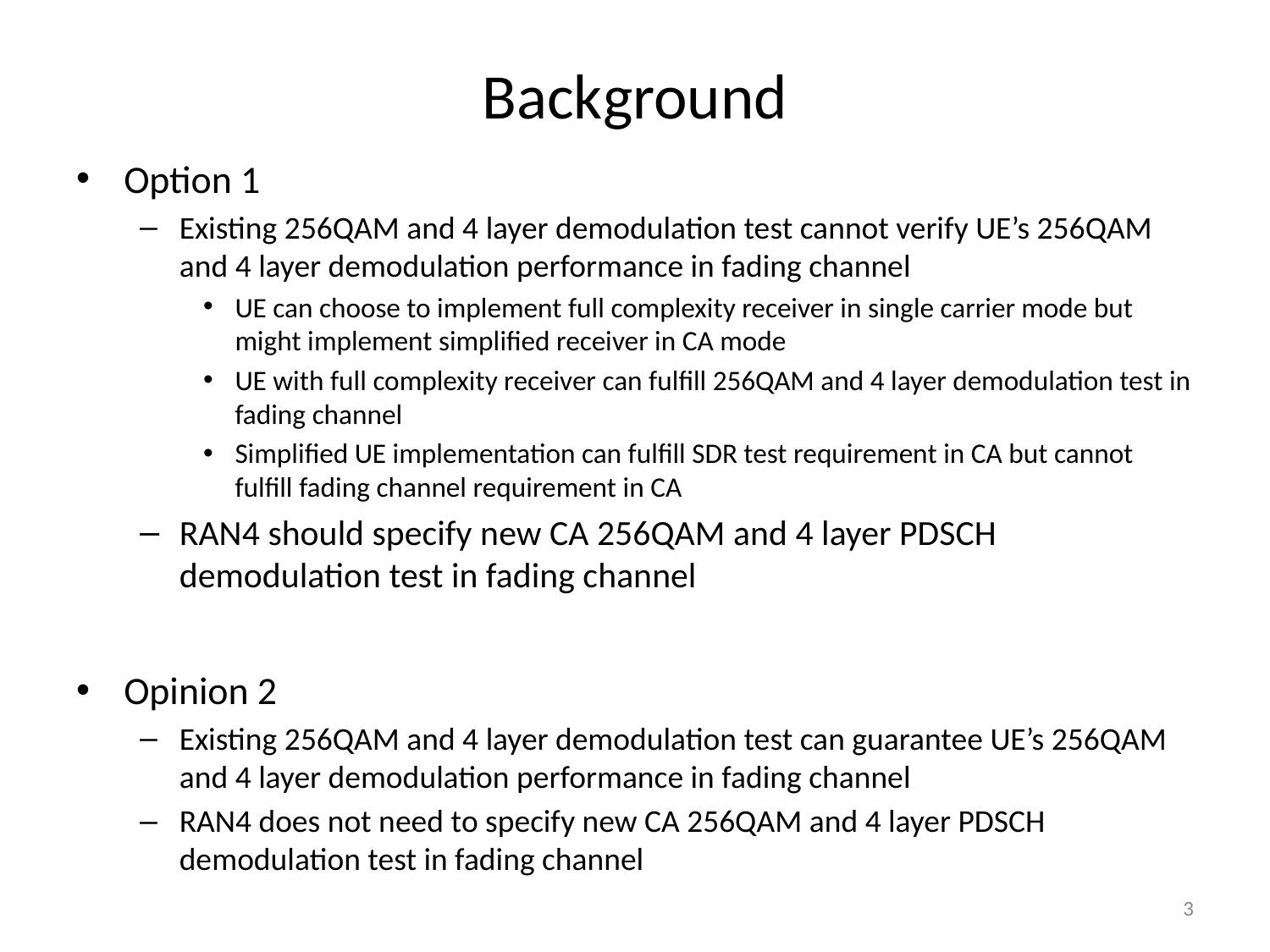

# Background
Option 1
Existing 256QAM and 4 layer demodulation test cannot verify UE’s 256QAM and 4 layer demodulation performance in fading channel
UE can choose to implement full complexity receiver in single carrier mode but might implement simplified receiver in CA mode
UE with full complexity receiver can fulfill 256QAM and 4 layer demodulation test in fading channel
Simplified UE implementation can fulfill SDR test requirement in CA but cannot fulfill fading channel requirement in CA
RAN4 should specify new CA 256QAM and 4 layer PDSCH demodulation test in fading channel

Opinion 2
Existing 256QAM and 4 layer demodulation test can guarantee UE’s 256QAM and 4 layer demodulation performance in fading channel
RAN4 does not need to specify new CA 256QAM and 4 layer PDSCH demodulation test in fading channel

3